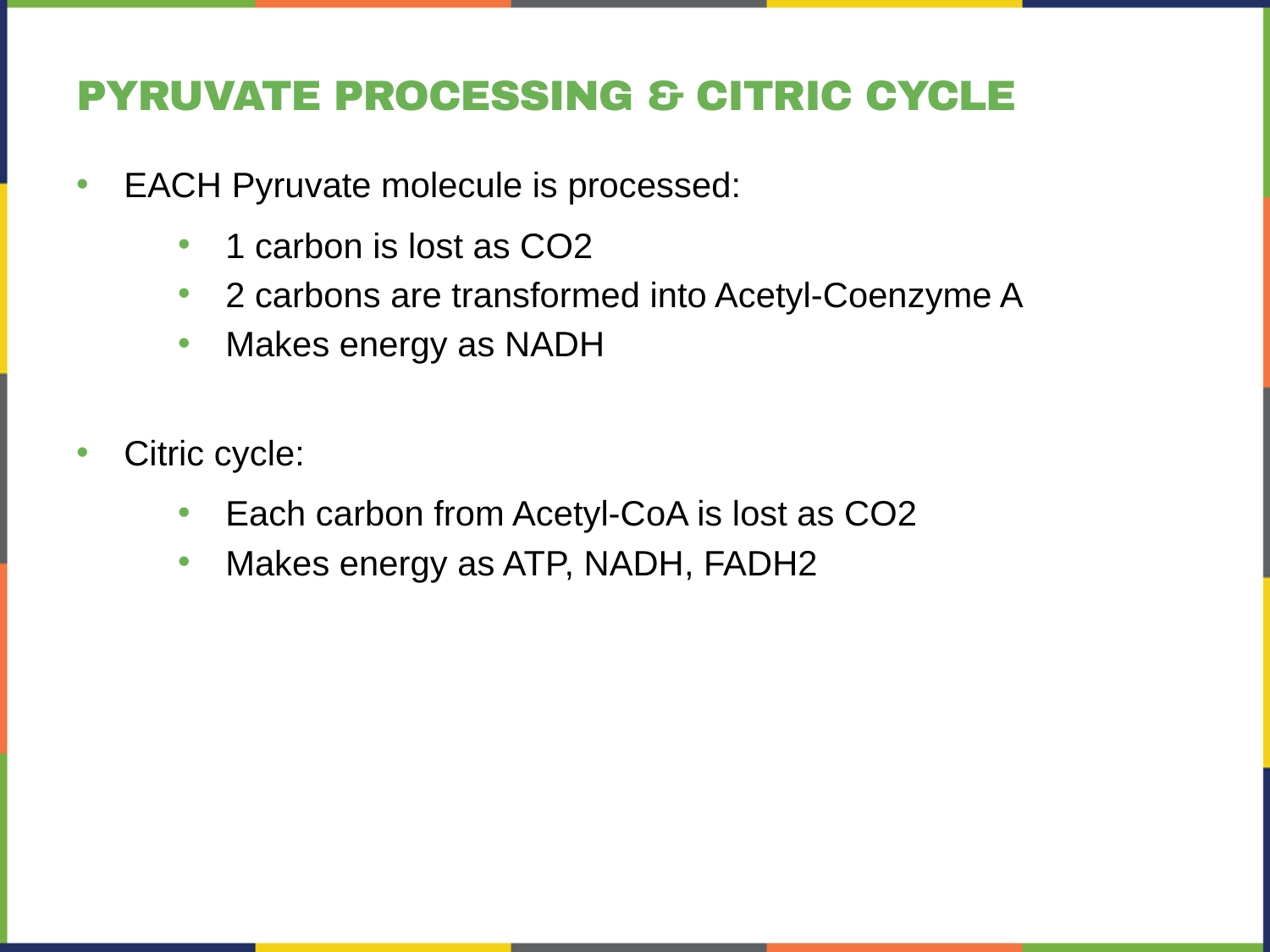

# Pyruvate processing & citric cycle
EACH Pyruvate molecule is processed:
1 carbon is lost as CO2
2 carbons are transformed into Acetyl-Coenzyme A
Makes energy as NADH

Citric cycle:
Each carbon from Acetyl-CoA is lost as CO2
Makes energy as ATP, NADH, FADH2